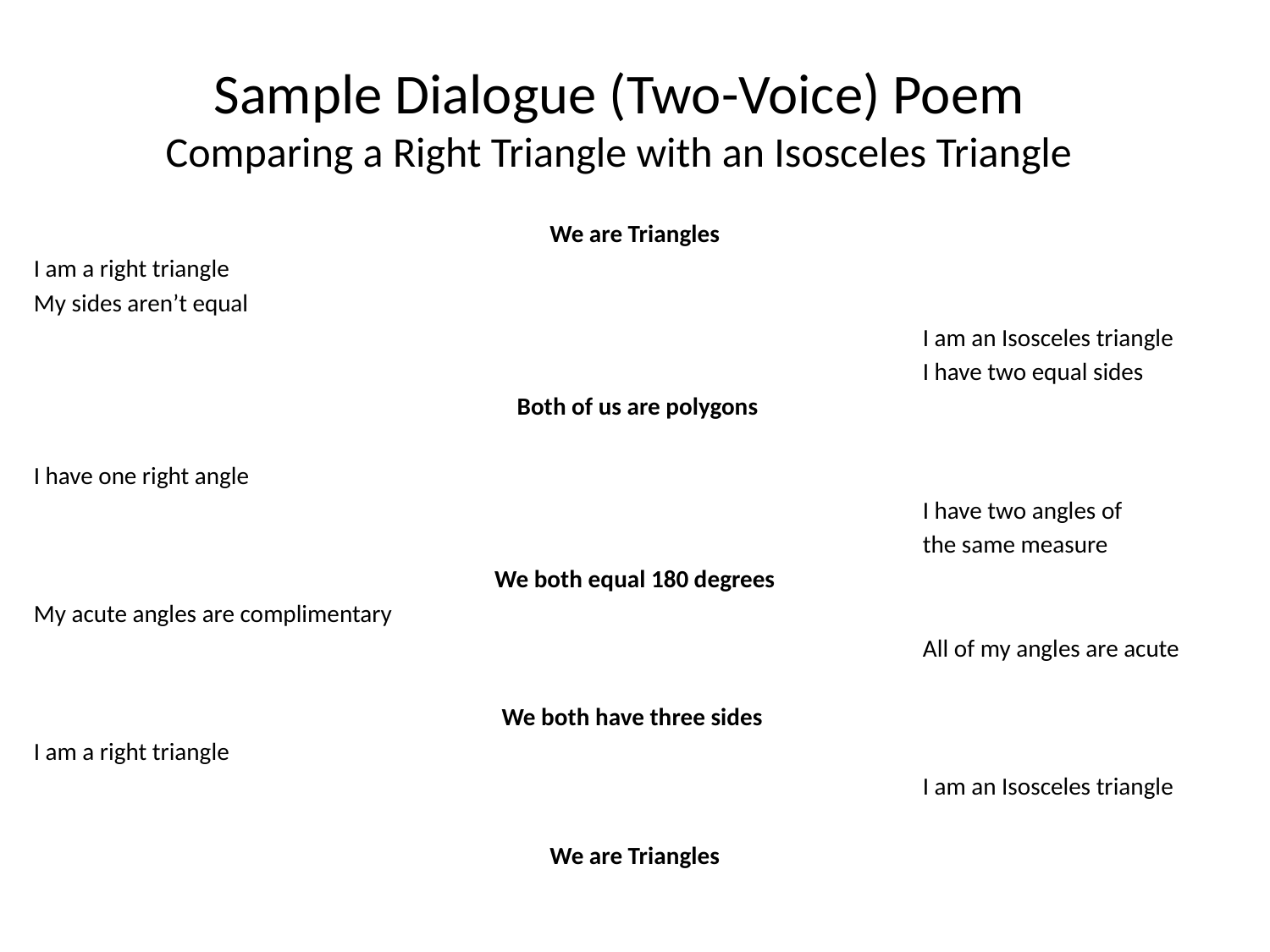

# Sample Dialogue (Two-Voice) Poem Comparing a Right Triangle with an Isosceles Triangle
We are Triangles
I am a right triangle
My sides aren’t equal
							I am an Isosceles triangle
							I have two equal sides
 Both of us are polygons

I have one right angle
							I have two angles of
					 		the same measure
We both equal 180 degrees
My acute angles are complimentary
							All of my angles are acute

We both have three sides
I am a right triangle
							I am an Isosceles triangle

We are Triangles